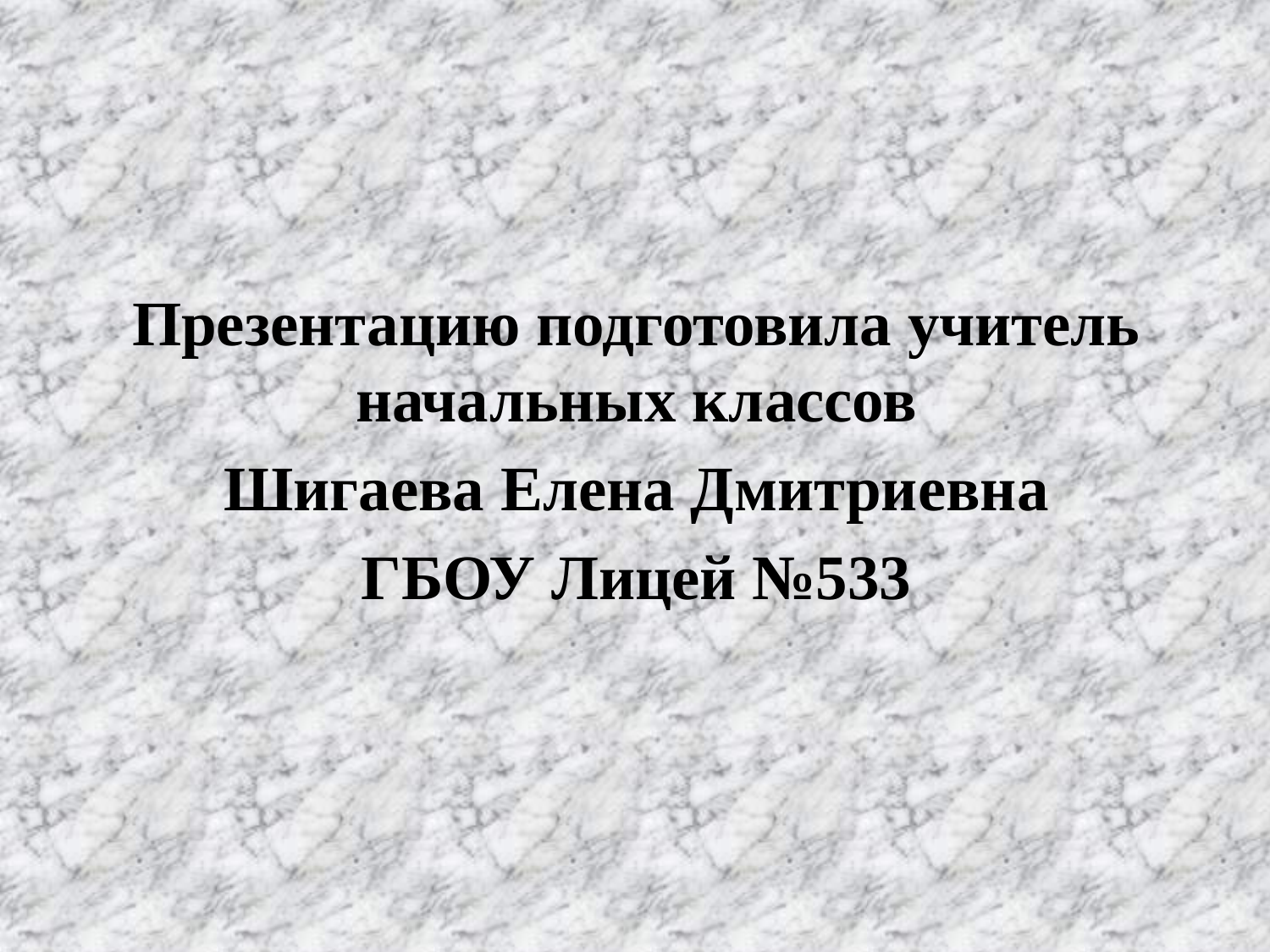

Презентацию подготовила учитель начальных классов
Шигаева Елена Дмитриевна
ГБОУ Лицей №533